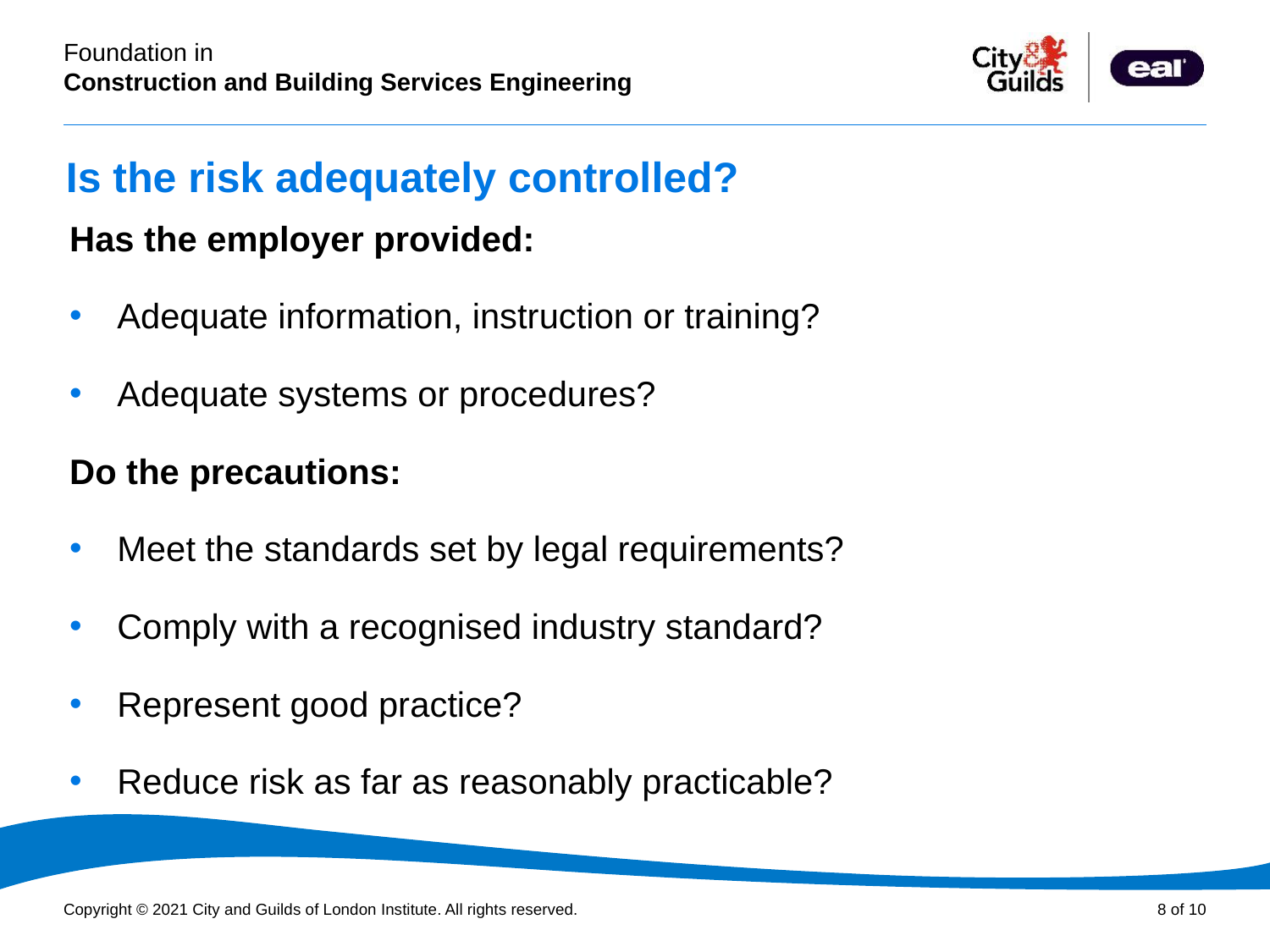

# Is the risk adequately controlled?
Has the employer provided:
Adequate information, instruction or training?
Adequate systems or procedures?
Do the precautions:
Meet the standards set by legal requirements?
Comply with a recognised industry standard?
Represent good practice?
Reduce risk as far as reasonably practicable?